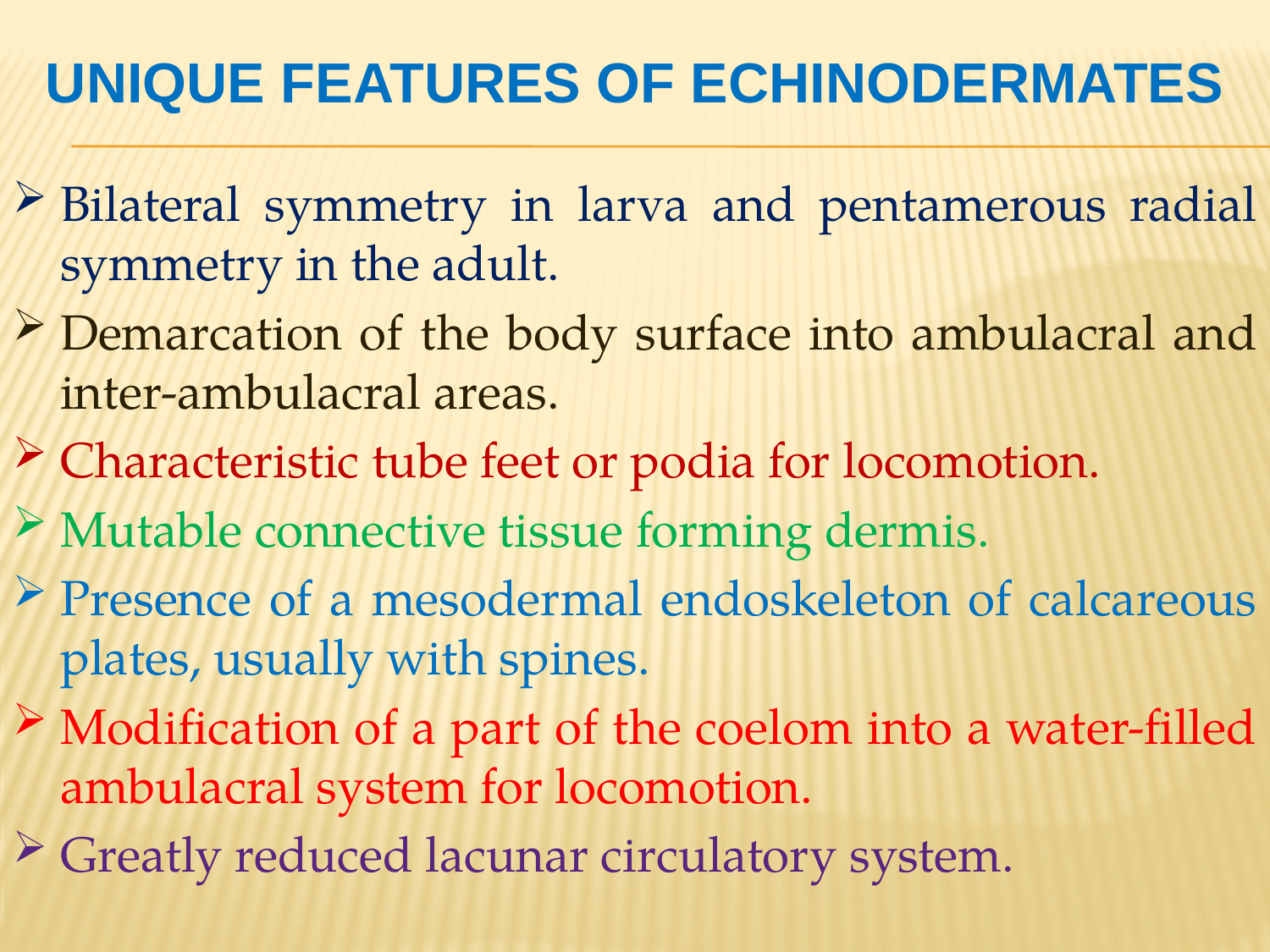

# Unique features of ECHINODERMATES
Bilateral symmetry in larva and pentamerous radial symmetry in the adult.
Demarcation of the body surface into ambulacral and inter-ambulacral areas.
Characteristic tube feet or podia for locomotion.
Mutable connective tissue forming dermis.
Presence of a mesodermal endoskeleton of calcareous plates, usually with spines.
Modification of a part of the coelom into a water-filled ambulacral system for locomotion.
Greatly reduced lacunar circulatory system.